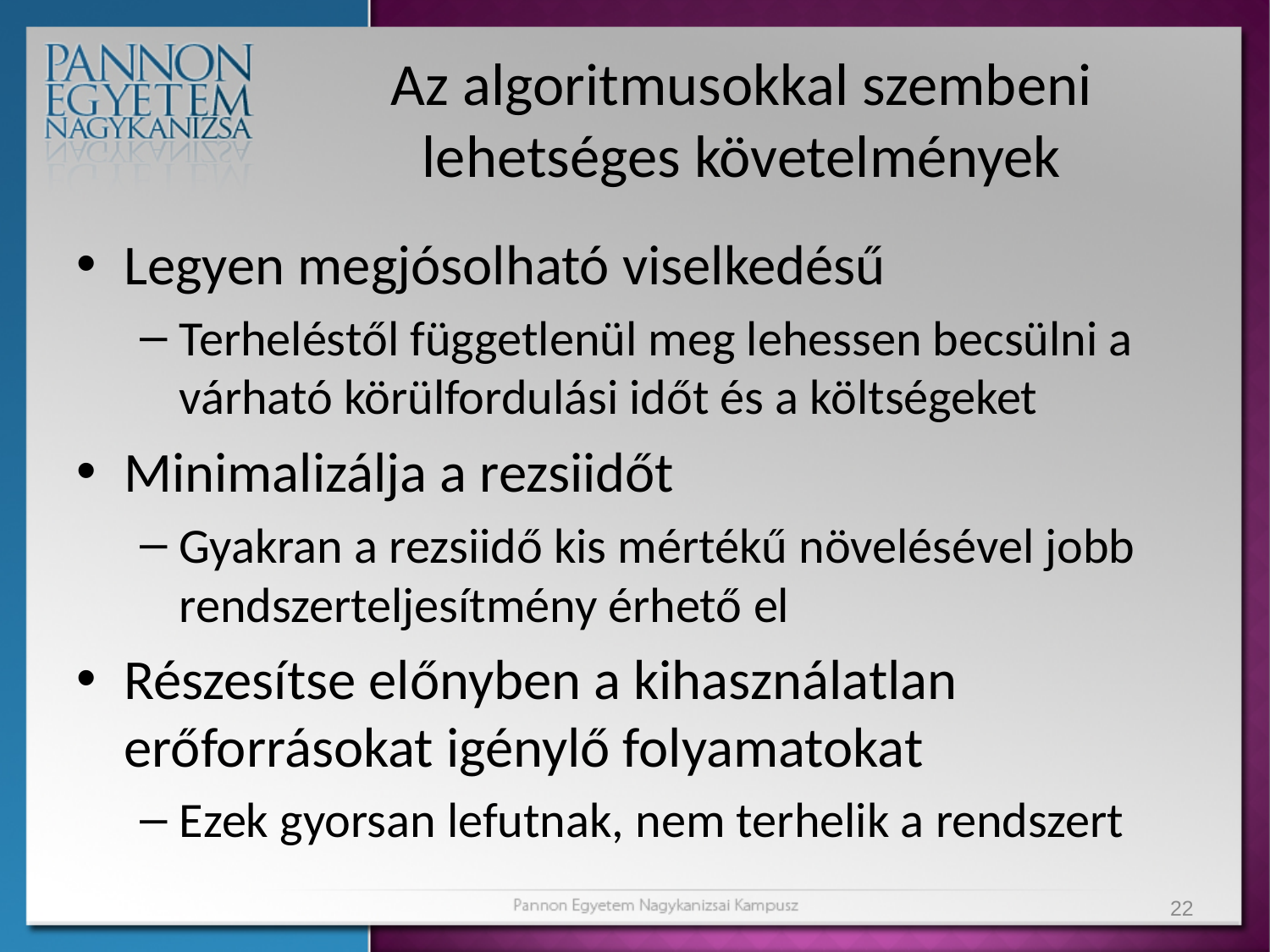

# Az algoritmusokkal szembeni lehetséges követelmények
Legyen megjósolható viselkedésű
Terheléstől függetlenül meg lehessen becsülni a várható körülfordulási időt és a költségeket
Minimalizálja a rezsiidőt
Gyakran a rezsiidő kis mértékű növelésével jobb rendszerteljesítmény érhető el
Részesítse előnyben a kihasználatlan erőforrásokat igénylő folyamatokat
Ezek gyorsan lefutnak, nem terhelik a rendszert
22